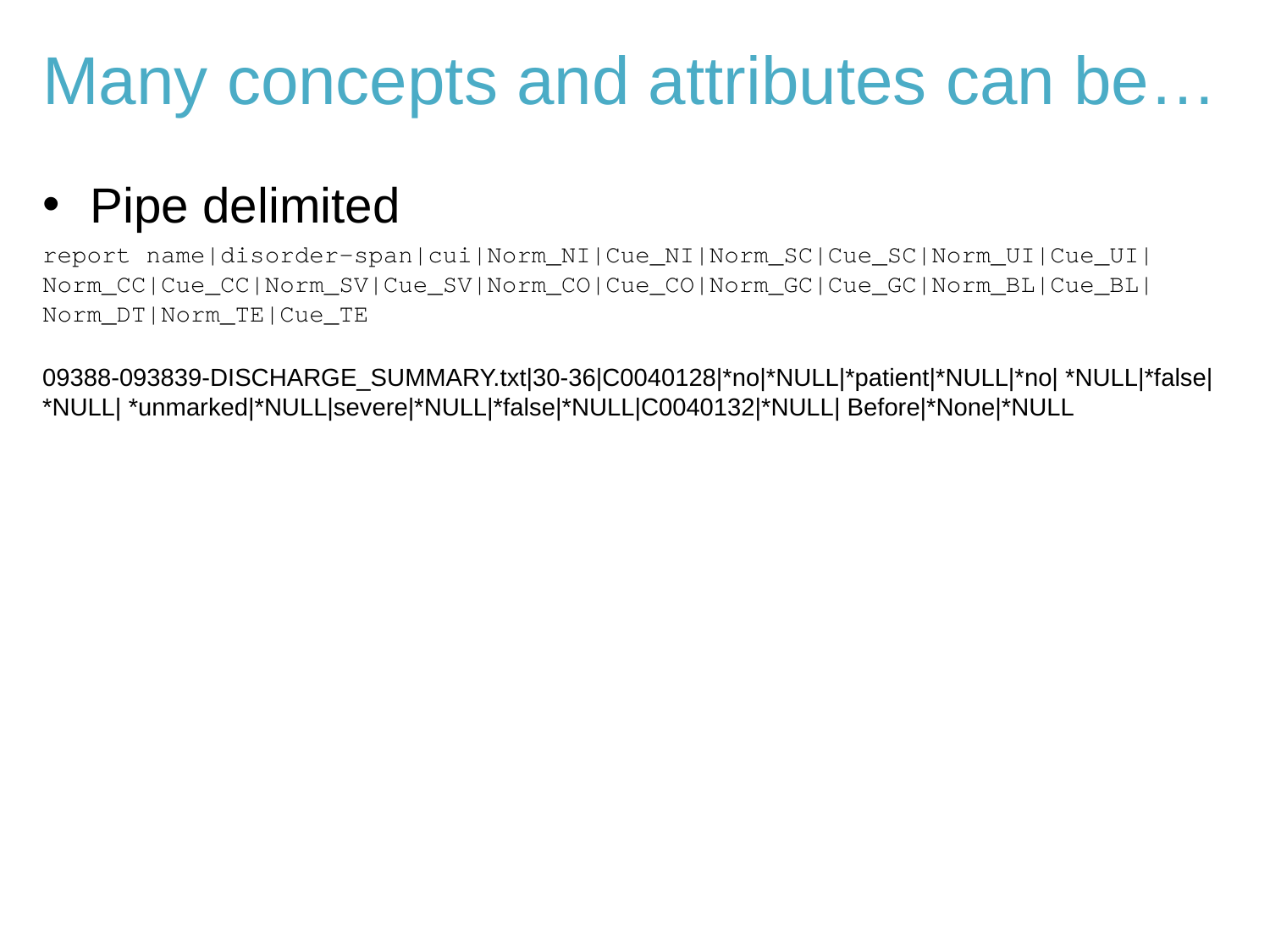

# Many concepts and attributes can be…
Pipe delimited
report name|disorder-span|cui|Norm_NI|Cue_NI|Norm_SC|Cue_SC|Norm_UI|Cue_UI| Norm_CC|Cue_CC|Norm_SV|Cue_SV|Norm_CO|Cue_CO|Norm_GC|Cue_GC|Norm_BL|Cue_BL| Norm_DT|Norm_TE|Cue_TE
09388-093839-DISCHARGE_SUMMARY.txt|30-36|C0040128|*no|*NULL|*patient|*NULL|*no| *NULL|*false|*NULL| *unmarked|*NULL|severe|*NULL|*false|*NULL|C0040132|*NULL| Before|*None|*NULL